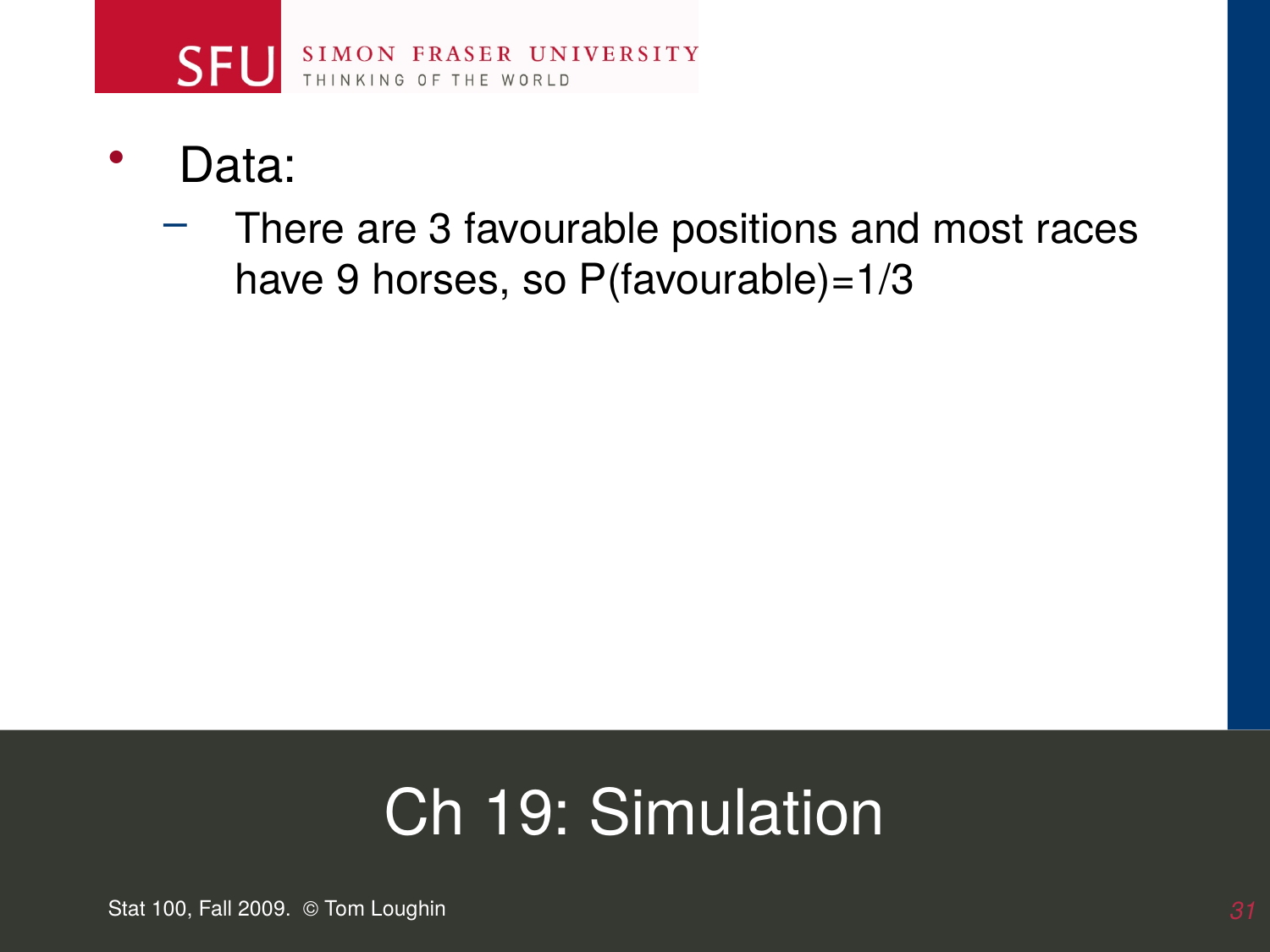

Data:
There are 3 favourable positions and most races have 9 horses, so P(favourable)=1/3

# Ch 19: Simulation
Stat 100, Fall 2009.  © Tom Loughin
31